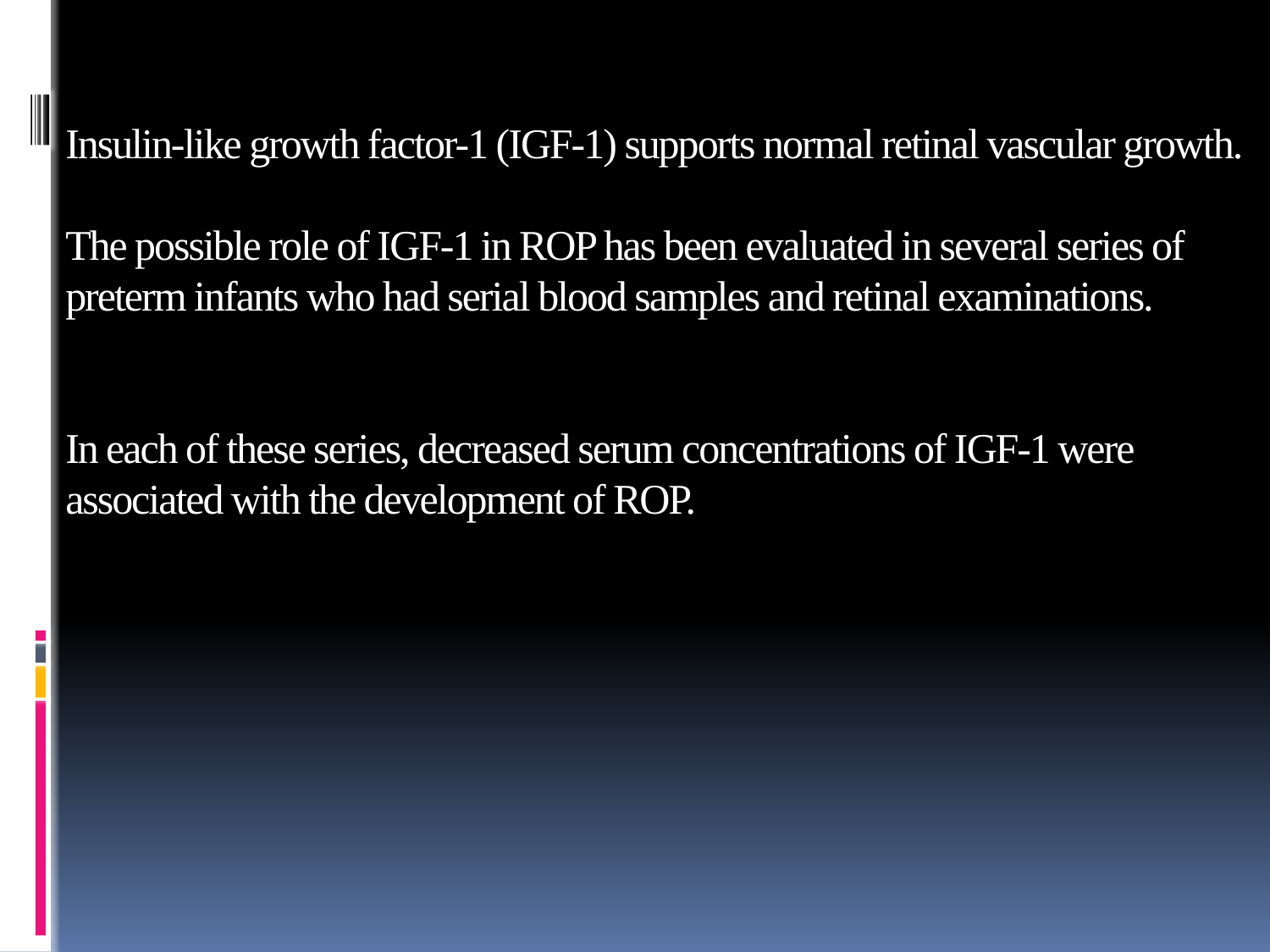

# Insulin-like growth factor-1 (IGF-1) supports normal retinal vascular growth. The possible role of IGF-1 in ROP has been evaluated in several series of preterm infants who had serial blood samples and retinal examinations. In each of these series, decreased serum concentrations of IGF-1 were associated with the development of ROP.